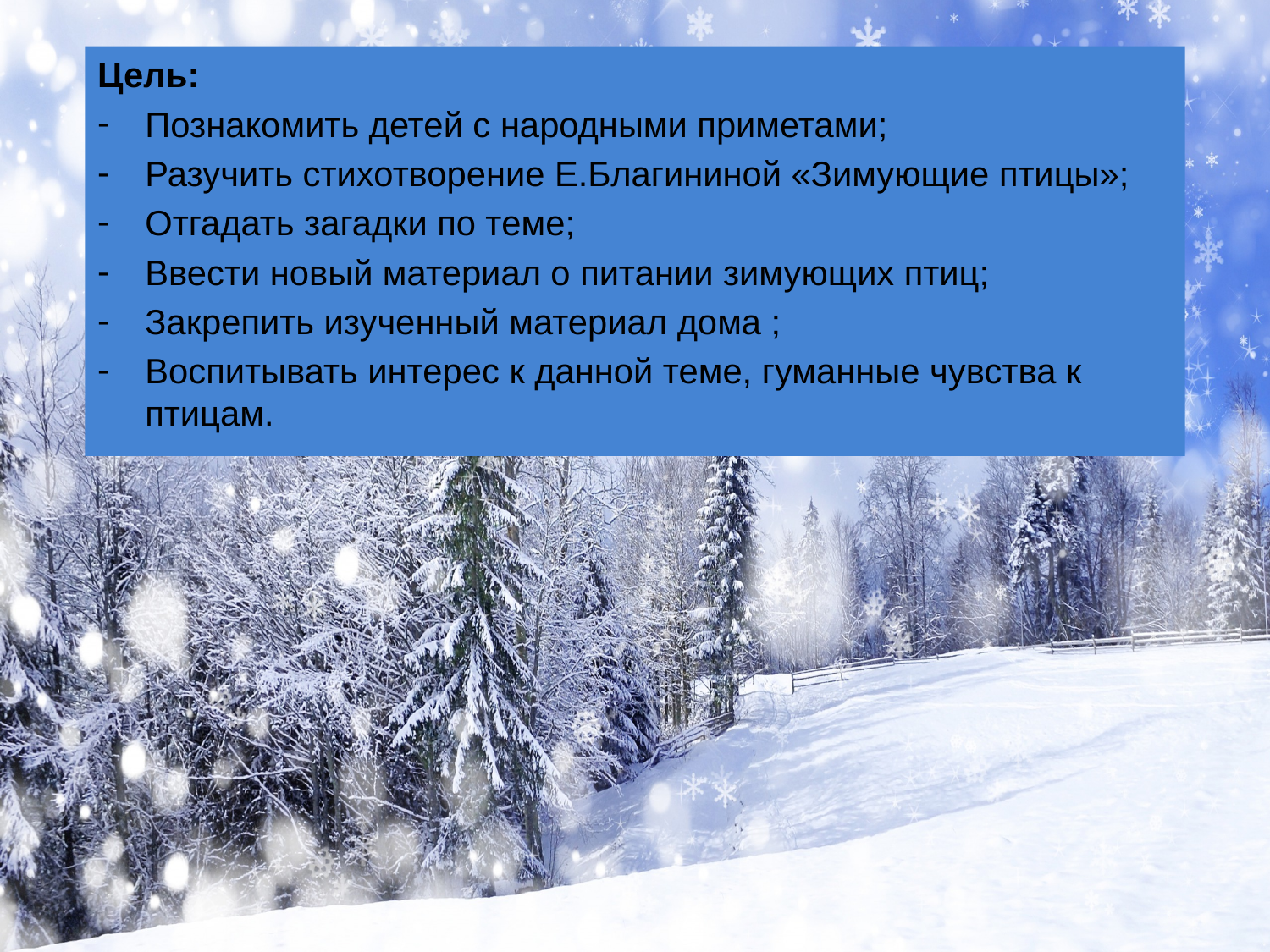

Цель:
Познакомить детей с народными приметами;
Разучить стихотворение Е.Благининой «Зимующие птицы»;
Отгадать загадки по теме;
Ввести новый материал о питании зимующих птиц;
Закрепить изученный материал дома ;
Воспитывать интерес к данной теме, гуманные чувства к птицам.